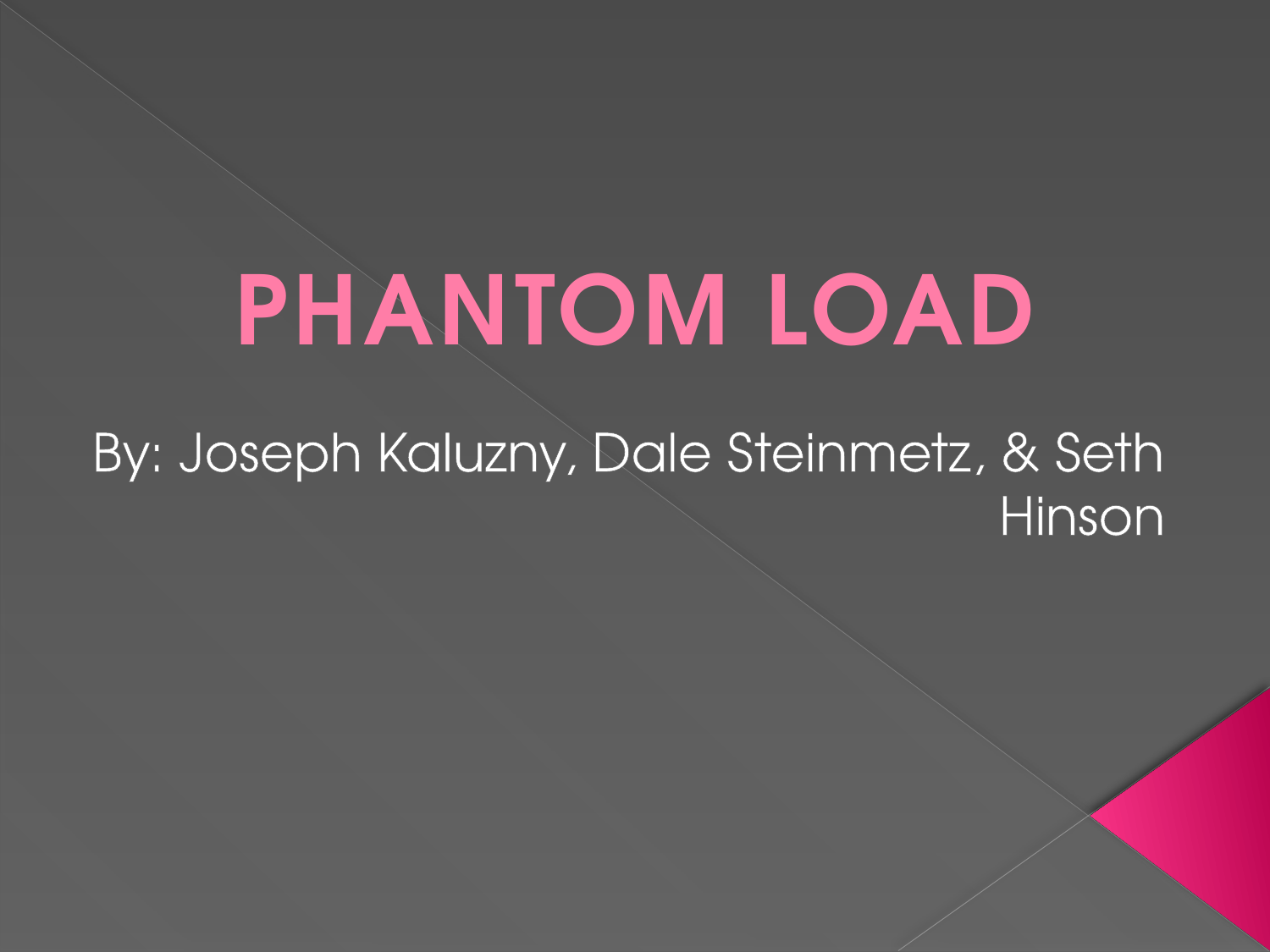

PHANTOM LOAD
By: Joseph Kaluzny, Dale Steinmetz, & Seth Hinson